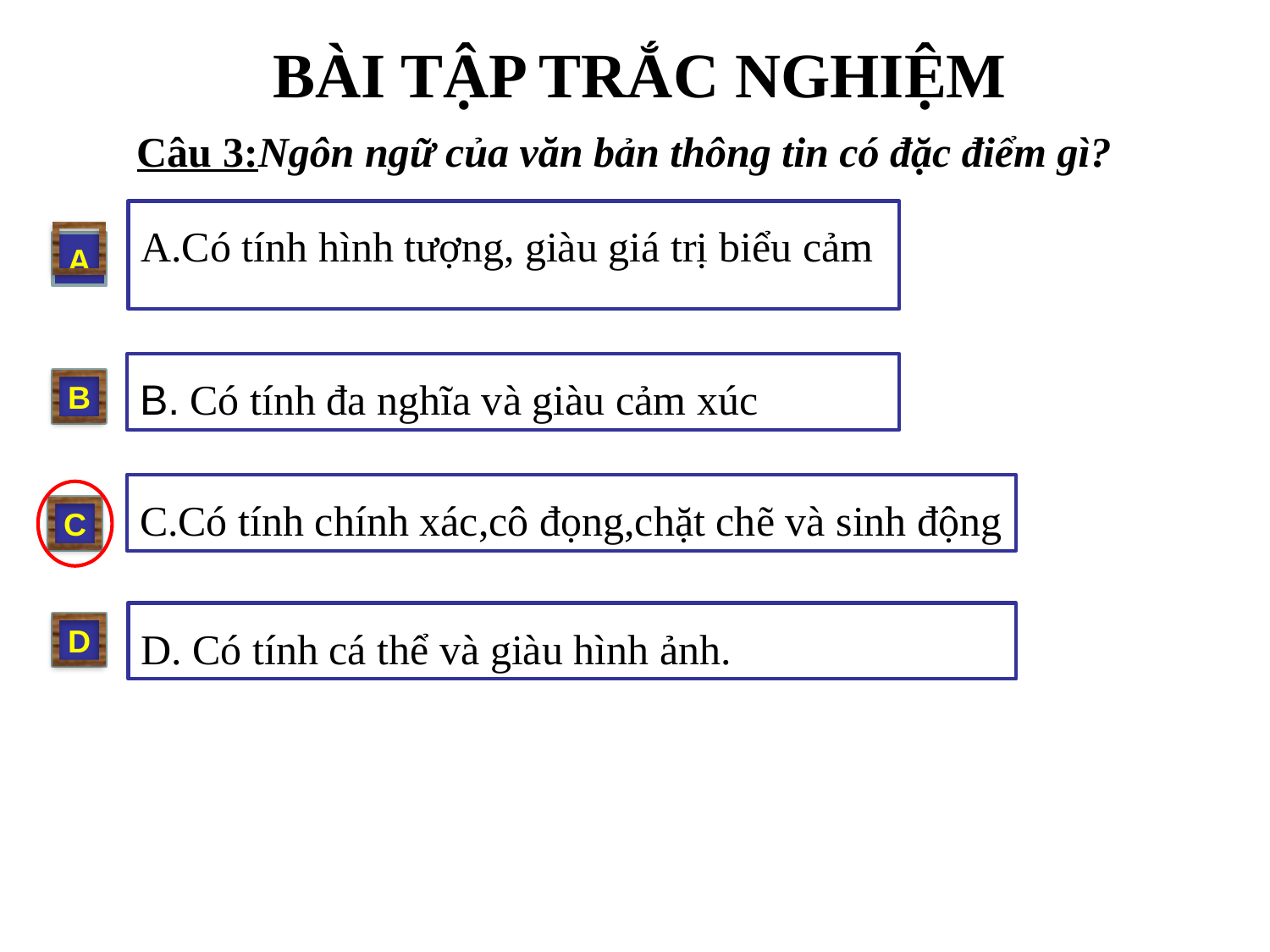

BÀI TẬP TRẮC NGHIỆM
      Câu 3:Ngôn ngữ của văn bản thông tin có đặc điểm gì?

A.Có tính hình tượng, giàu giá trị biểu cảm

A

B. Có tính đa nghĩa và giàu cảm xúc
B

C.Có tính chính xác,cô đọng,chặt chẽ và sinh động

C

D. Có tính cá thể và giàu hình ảnh.
D